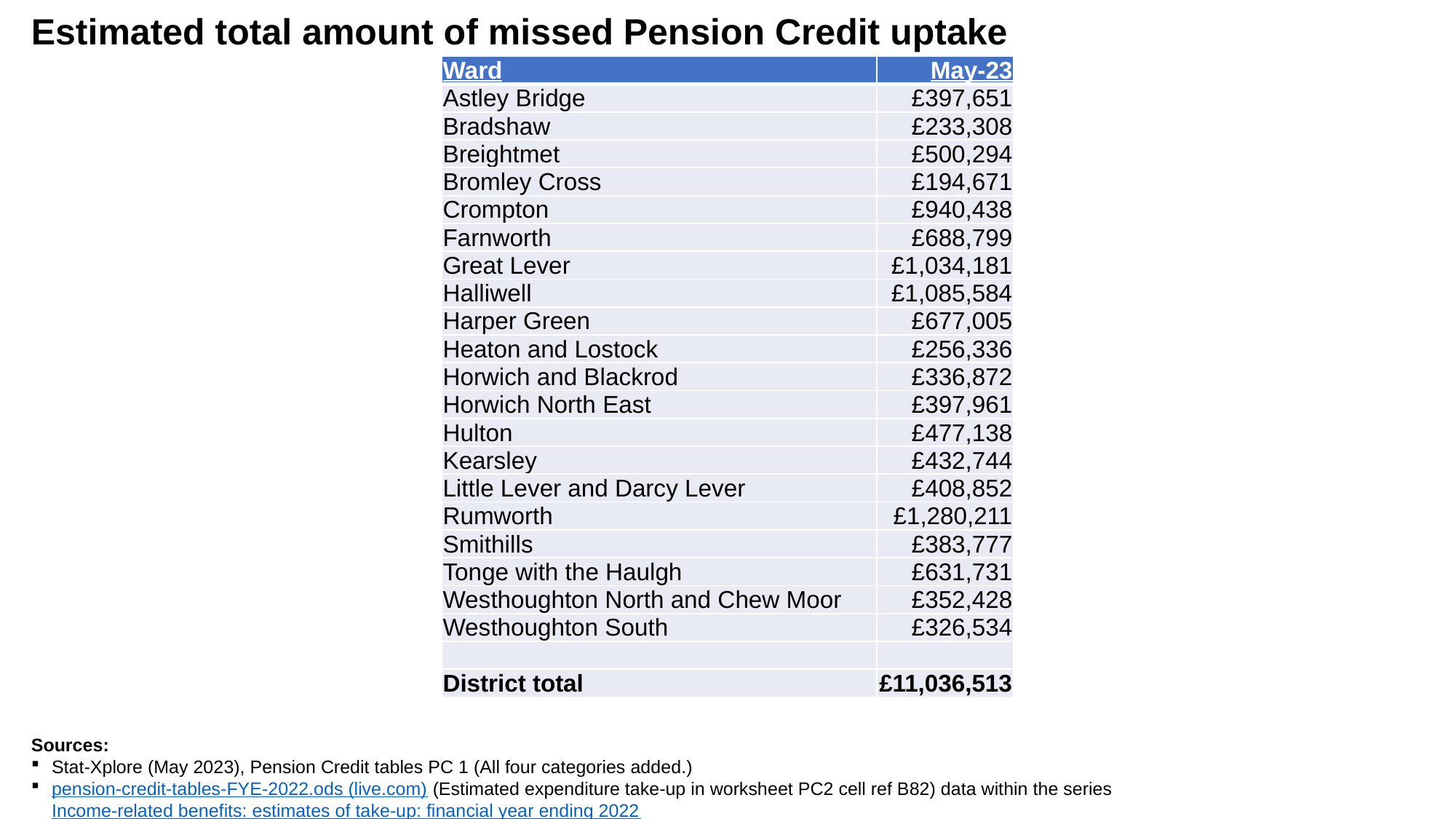

Estimated total amount of missed Pension Credit uptake
Estimated total amount of missed Pension Credit uptake
| Ward | May-23 |
| --- | --- |
| Astley Bridge | £397,651 |
| Bradshaw | £233,308 |
| Breightmet | £500,294 |
| Bromley Cross | £194,671 |
| Crompton | £940,438 |
| Farnworth | £688,799 |
| Great Lever | £1,034,181 |
| Halliwell | £1,085,584 |
| Harper Green | £677,005 |
| Heaton and Lostock | £256,336 |
| Horwich and Blackrod | £336,872 |
| Horwich North East | £397,961 |
| Hulton | £477,138 |
| Kearsley | £432,744 |
| Little Lever and Darcy Lever | £408,852 |
| Rumworth | £1,280,211 |
| Smithills | £383,777 |
| Tonge with the Haulgh | £631,731 |
| Westhoughton North and Chew Moor | £352,428 |
| Westhoughton South | £326,534 |
|  |  |
| District total | £11,036,513 |
Sources:
Stat-Xplore (May 2023), Pension Credit tables PC 1 (All four categories added.)
pension-credit-tables-FYE-2022.ods (live.com) (Estimated expenditure take-up in worksheet PC2 cell ref B82) data within the series  Income-related benefits: estimates of take-up: financial year ending 2022